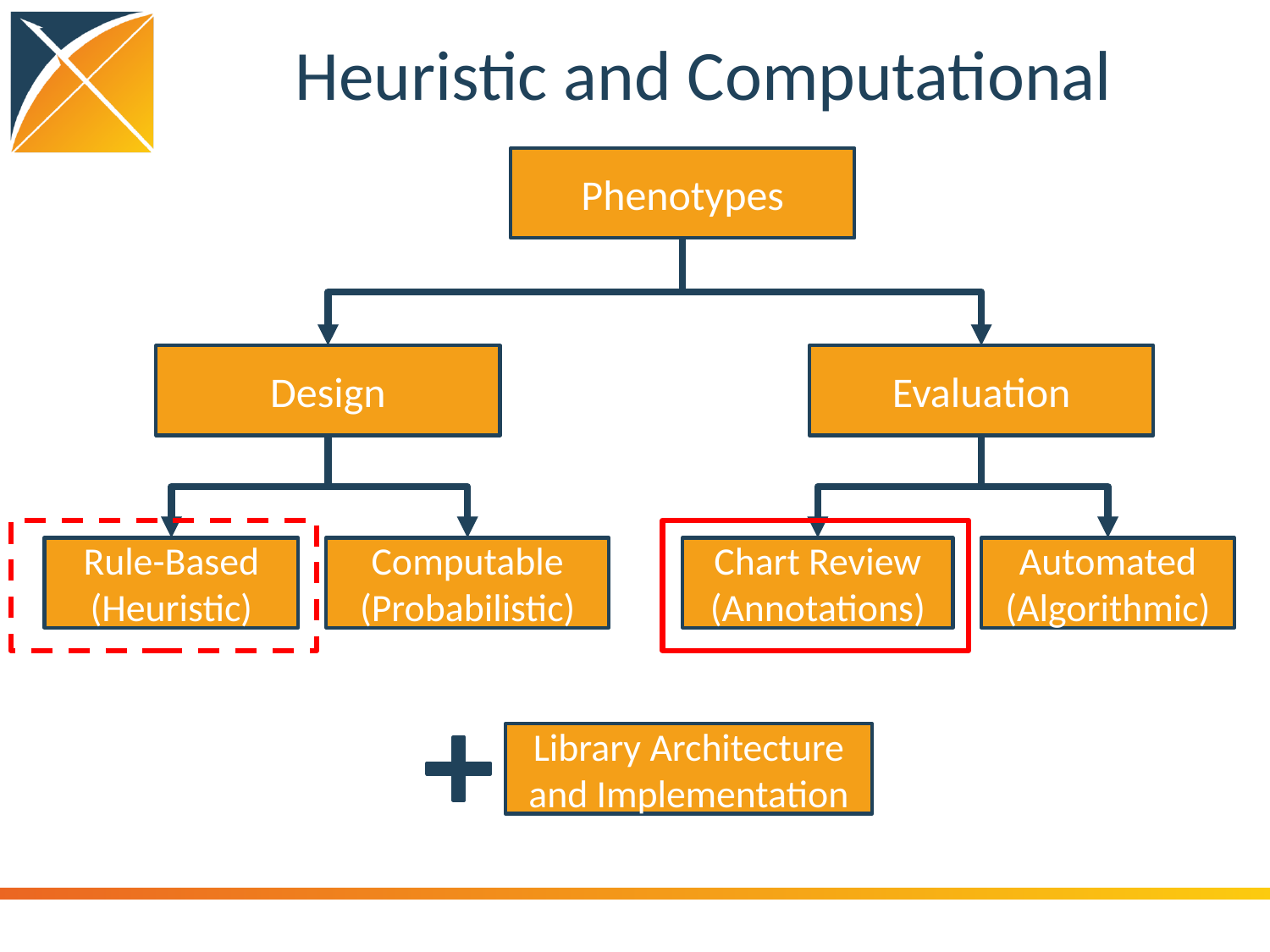

Heuristic and Computational
Phenotypes
Design
Evaluation

Rule-Based
(Heuristic)
Computable
(Probabilistic)
Chart Review
(Annotations)
Automated
(Algorithmic)
Library Architecture and Implementation